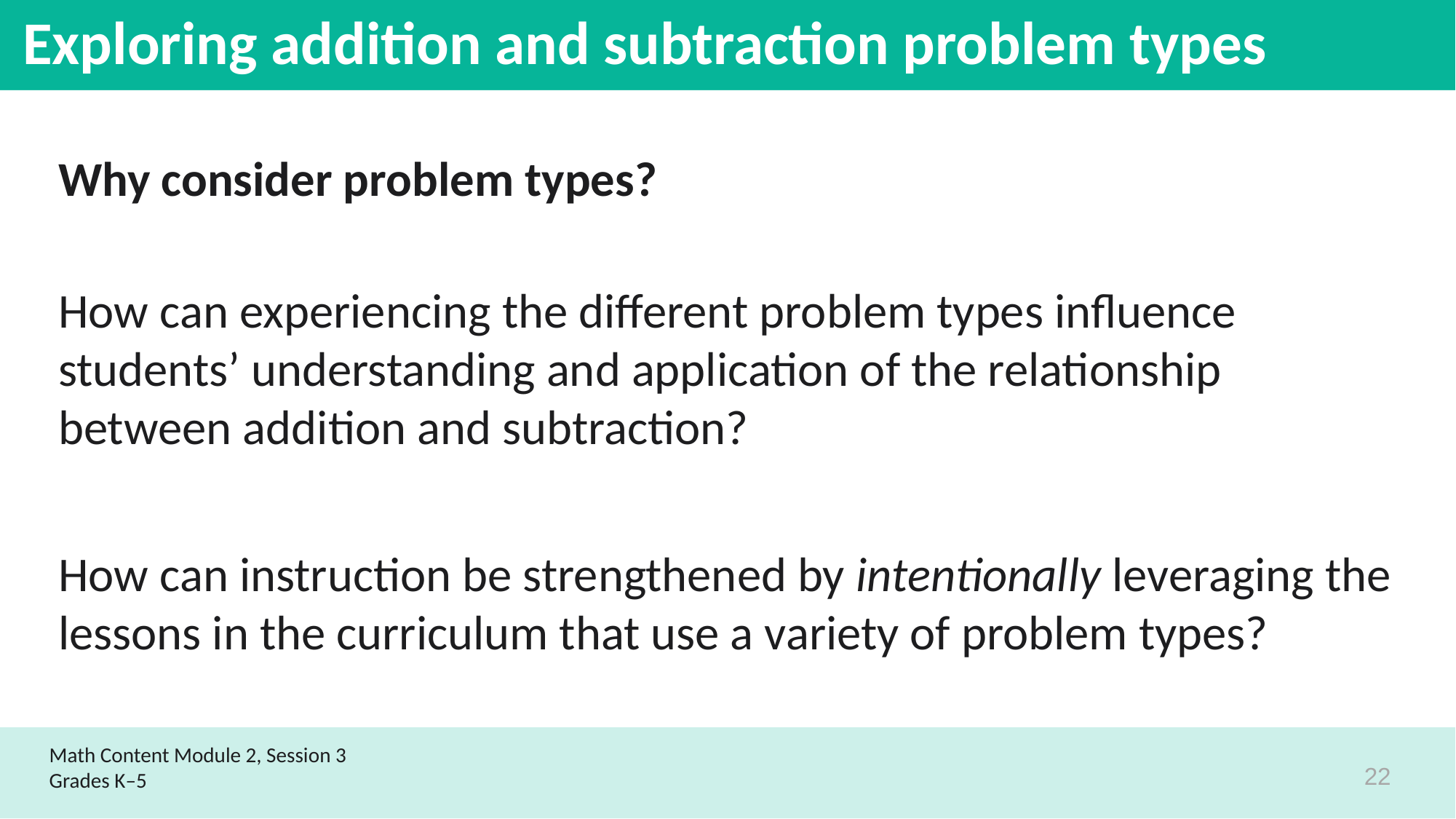

# Exploring addition and subtraction problem types
Why consider problem types?

How can experiencing the different problem types influence students’ understanding and application of the relationship between addition and subtraction?

How can instruction be strengthened by intentionally leveraging the lessons in the curriculum that use a variety of problem types?

Math Content Module 2, Session 3
Grades K–5
22